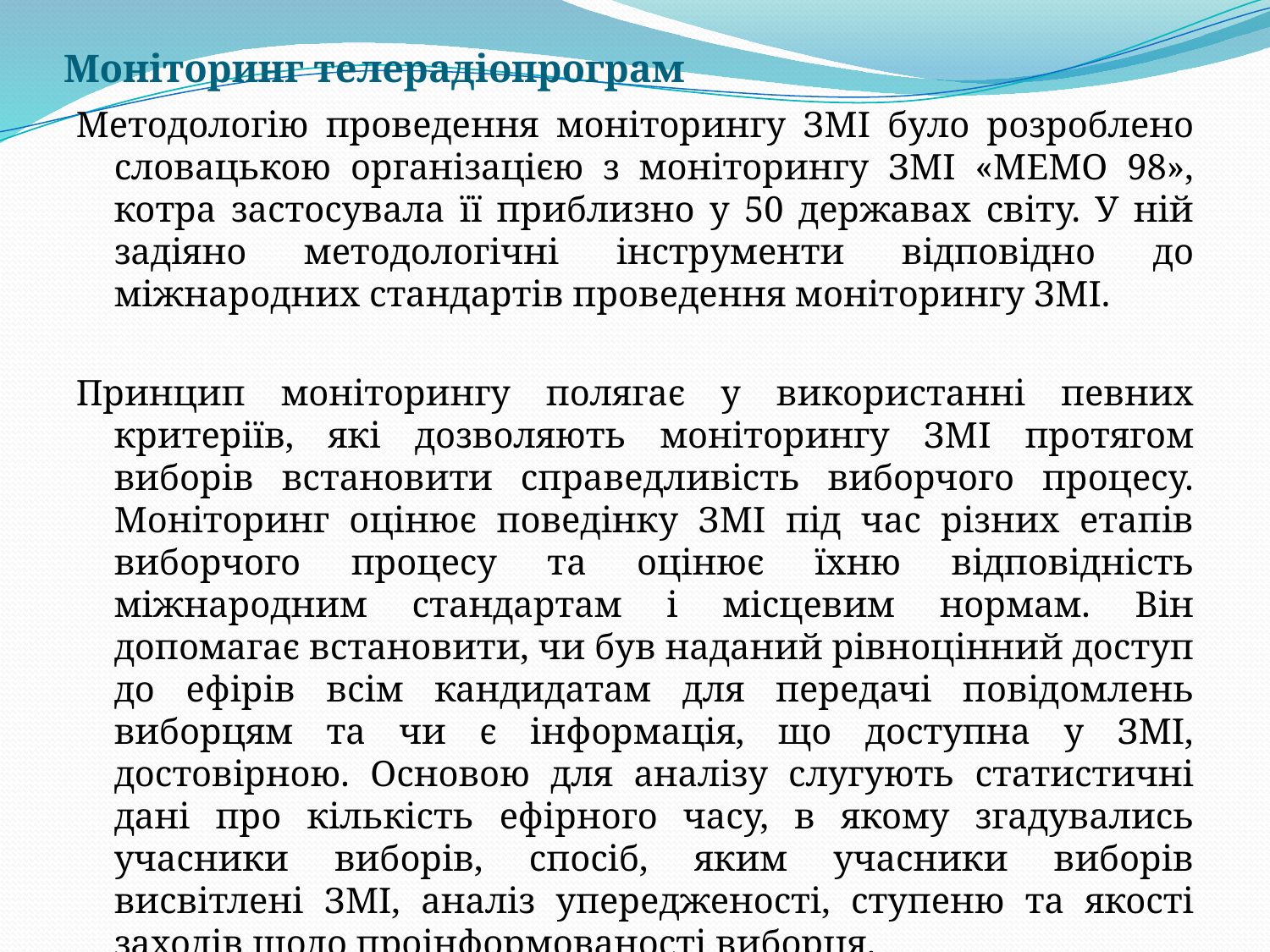

# Моніторинг телерадіопрограм
Методологію проведення моніторингу ЗМІ було розроблено словацькою організацією з моніторингу ЗМІ «MEMO 98», котра застосувала її приблизно у 50 державах світу. У ній задіяно методологічні інструменти відповідно до міжнародних стандартів проведення моніторингу ЗМІ.

Принцип моніторингу полягає у використанні певних критеріїв, які дозволяють моніторингу ЗМІ протягом виборів встановити справедливість виборчого процесу. Моніторинг оцінює поведінку ЗМІ під час різних етапів виборчого процесу та оцінює їхню відповідність міжнародним стандартам і місцевим нормам. Він допомагає встановити, чи був наданий рівноцінний доступ до ефірів всім кандидатам для передачі повідомлень виборцям та чи є інформація, що доступна у ЗМІ, достовірною. Основою для аналізу слугують статистичні дані про кількість ефірного часу, в якому згадувались учасники виборів, спосіб, яким учасники виборів висвітлені ЗМІ, аналіз упередженості, ступеню та якості заходів щодо проінформованості виборця.